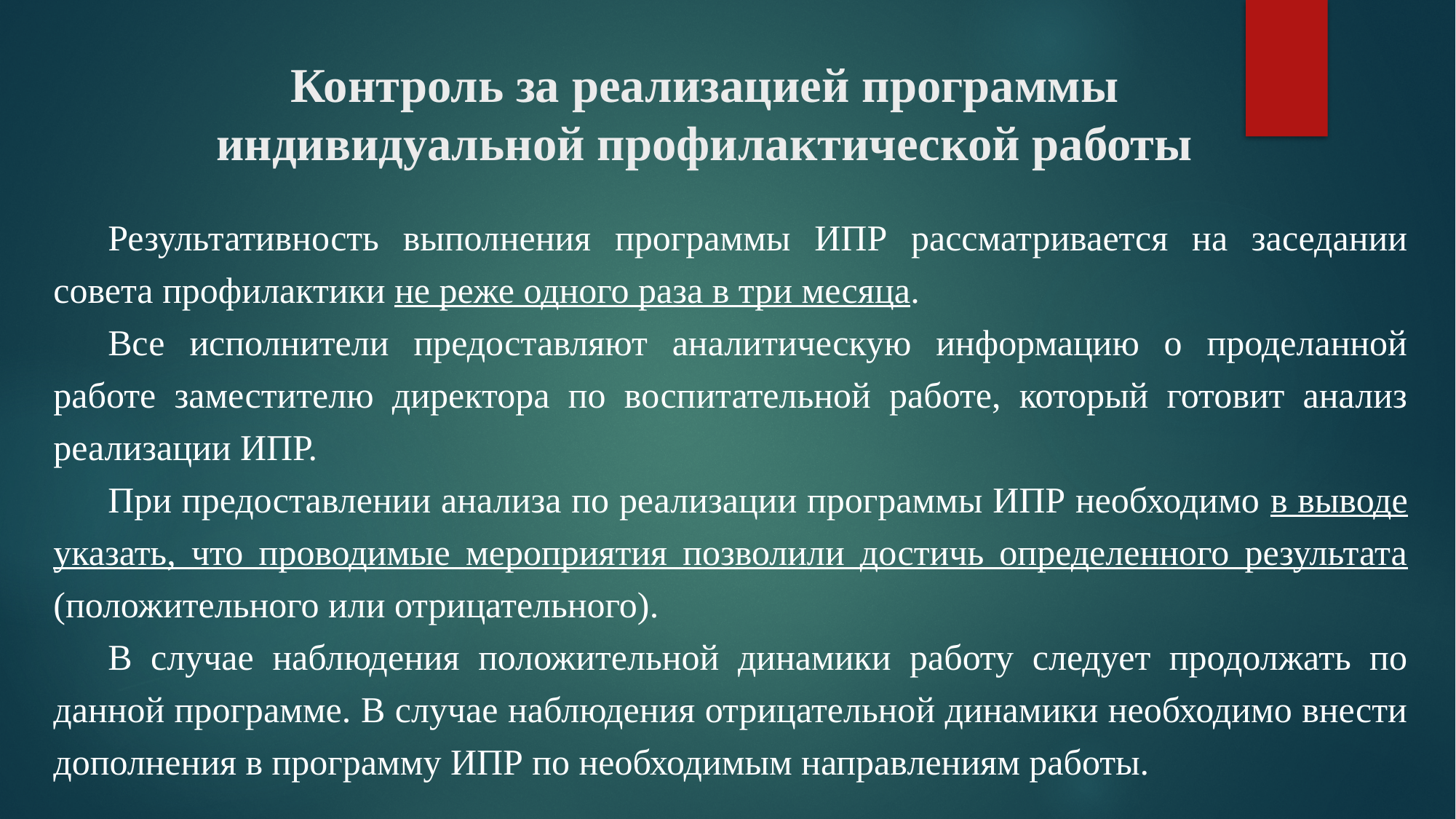

# Контроль за реализацией программы индивидуальной профилактической работы
Результативность выполнения программы ИПР рассматривается на заседании совета профилактики не реже одного раза в три месяца.
Все исполнители предоставляют аналитическую информацию о проделанной работе заместителю директора по воспитательной работе, который готовит анализ реализации ИПР.
При предоставлении анализа по реализации программы ИПР необходимо в выводе указать, что проводимые мероприятия позволили достичь определенного результата (положительного или отрицательного).
В случае наблюдения положительной динамики работу следует продолжать по данной программе. В случае наблюдения отрицательной динамики необходимо внести дополнения в программу ИПР по необходимым направлениям работы.